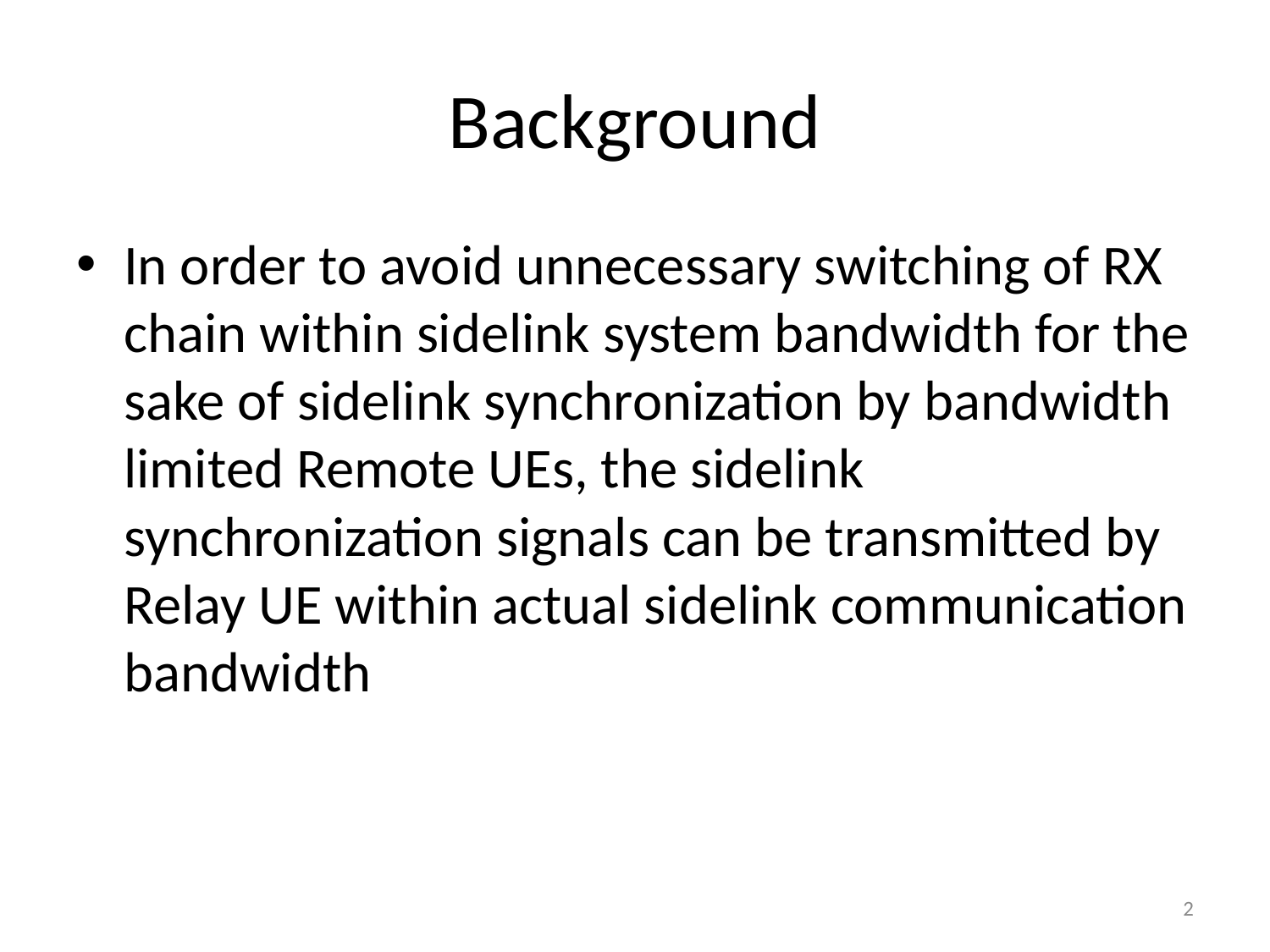

# Background
In order to avoid unnecessary switching of RX chain within sidelink system bandwidth for the sake of sidelink synchronization by bandwidth limited Remote UEs, the sidelink synchronization signals can be transmitted by Relay UE within actual sidelink communication bandwidth
2